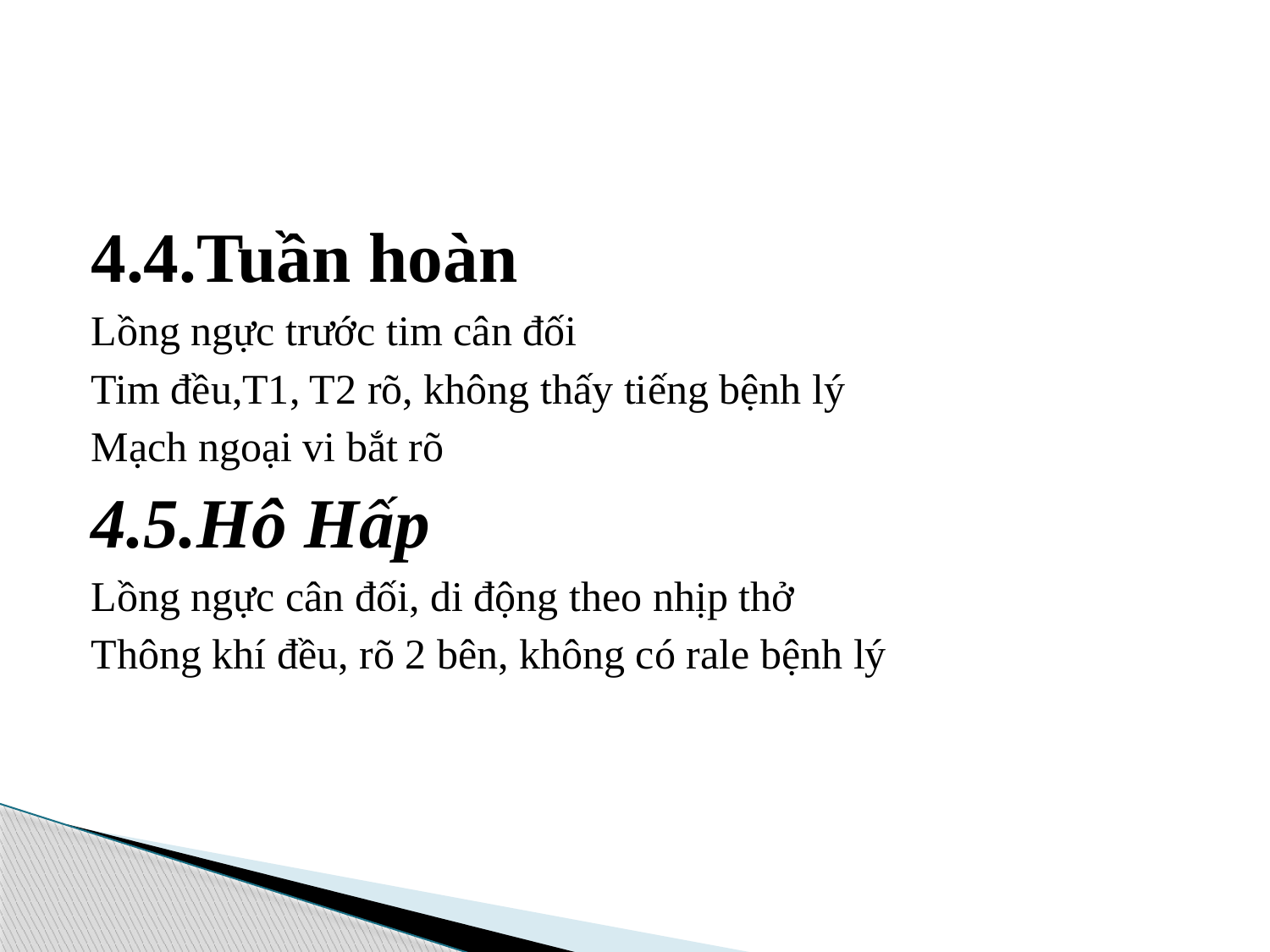

#
4.4.Tuần hoàn
Lồng ngực trước tim cân đối
Tim đều,T1, T2 rõ, không thấy tiếng bệnh lý
Mạch ngoại vi bắt rõ
4.5.Hô Hấp
Lồng ngực cân đối, di động theo nhịp thở
Thông khí đều, rõ 2 bên, không có rale bệnh lý